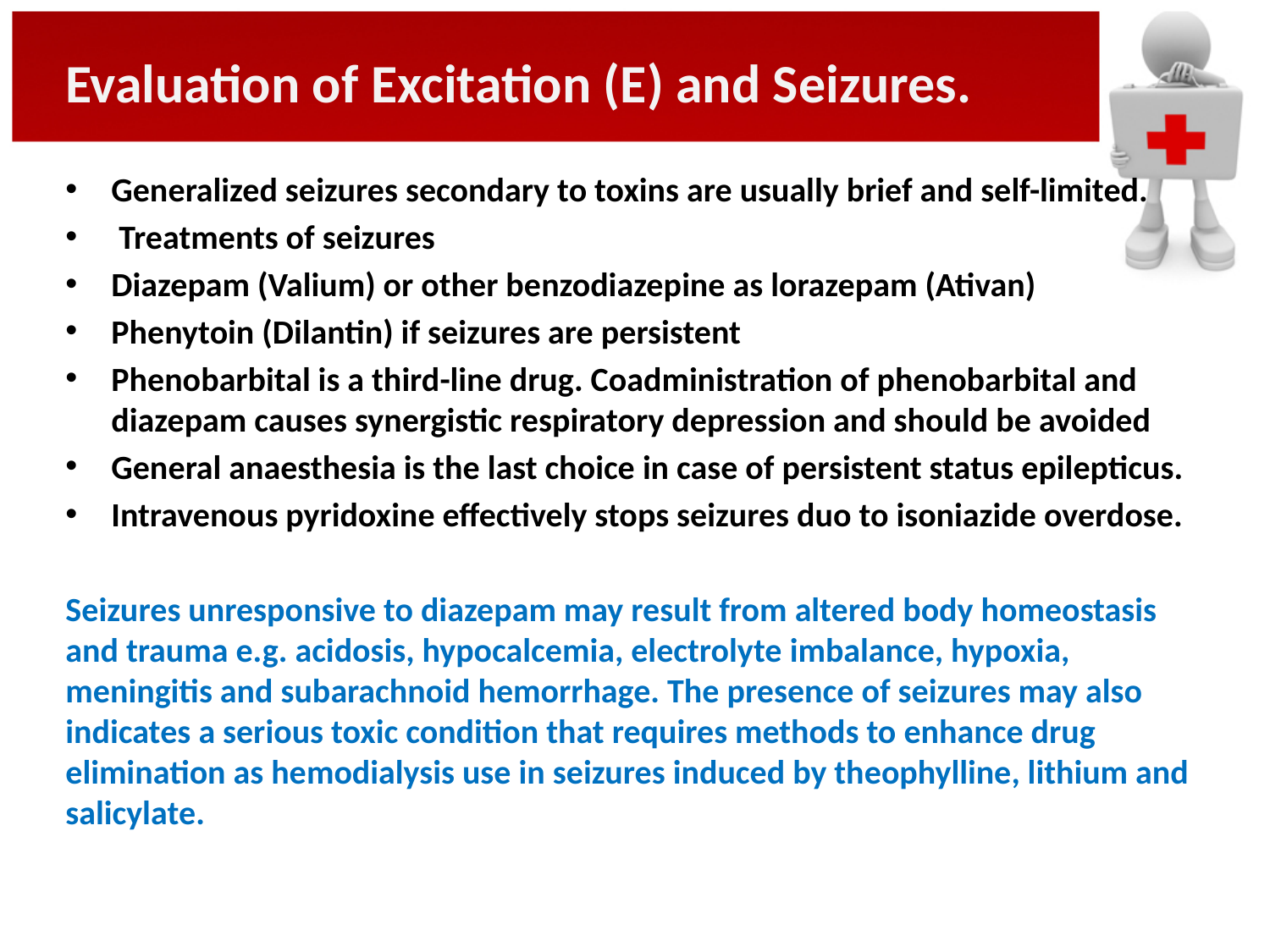

Evaluation of Excitation (E) and Seizures.

Generalized seizures secondary to toxins are usually brief and self-limited.
 Treatments of seizures
Diazepam (Valium) or other benzodiazepine as lorazepam (Ativan)
Phenytoin (Dilantin) if seizures are persistent
Phenobarbital is a third-line drug. Coadministration of phenobarbital and diazepam causes synergistic respiratory depression and should be avoided
General anaesthesia is the last choice in case of persistent status epilepticus.
Intravenous pyridoxine effectively stops seizures duo to isoniazide overdose.

Seizures unresponsive to diazepam may result from altered body homeostasis and trauma e.g. acidosis, hypocalcemia, electrolyte imbalance, hypoxia, meningitis and subarachnoid hemorrhage. The presence of seizures may also indicates a serious toxic condition that requires methods to enhance drug elimination as hemodialysis use in seizures induced by theophylline, lithium and salicylate.